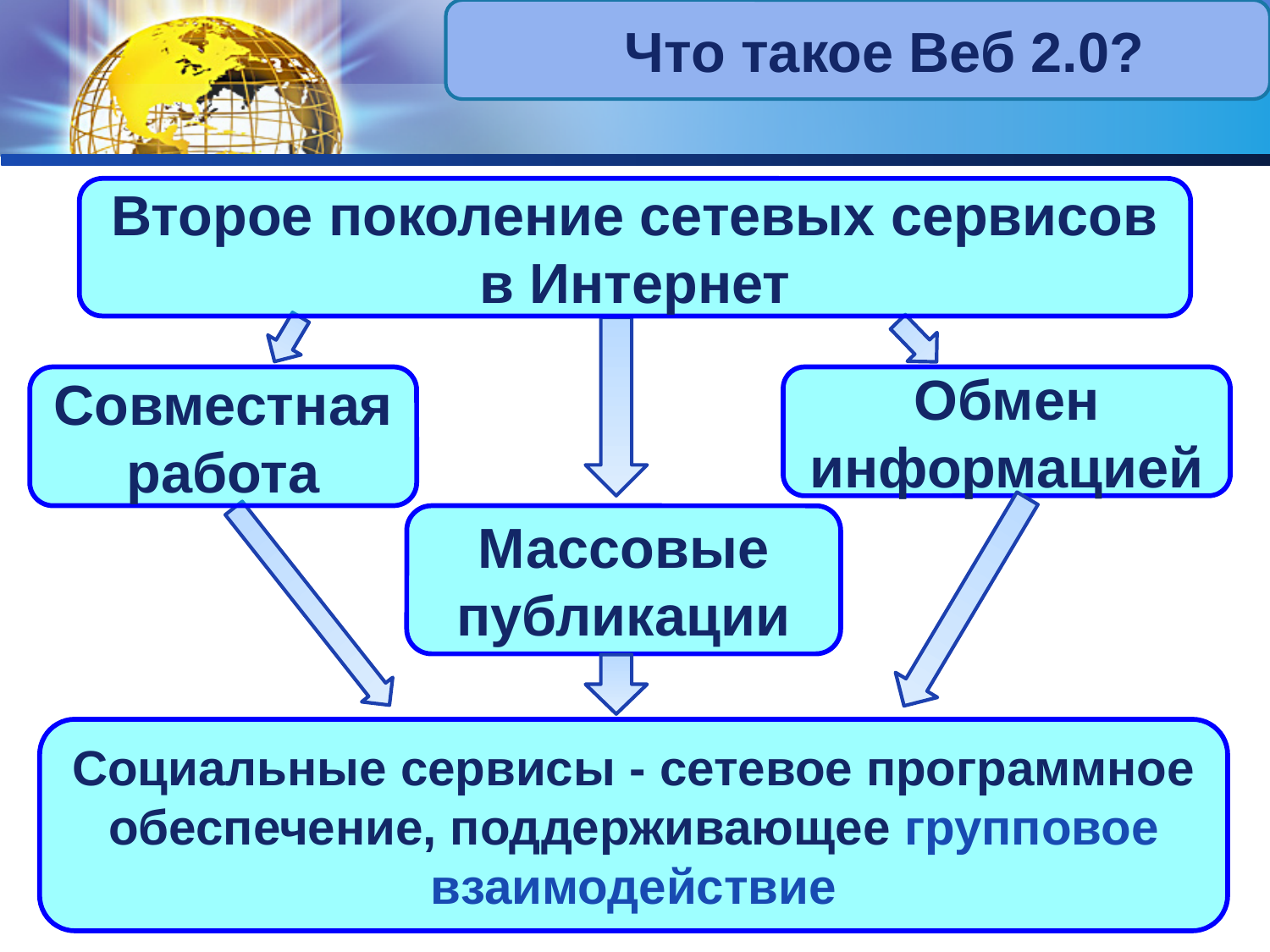

Что такое Веб 2.0?
Второе поколение сетевых сервисов в Интернет

Совместная работа
Обмен информацией

Массовые публикации

Социальные сервисы - сетевое программное обеспечение, поддерживающее групповое взаимодействие